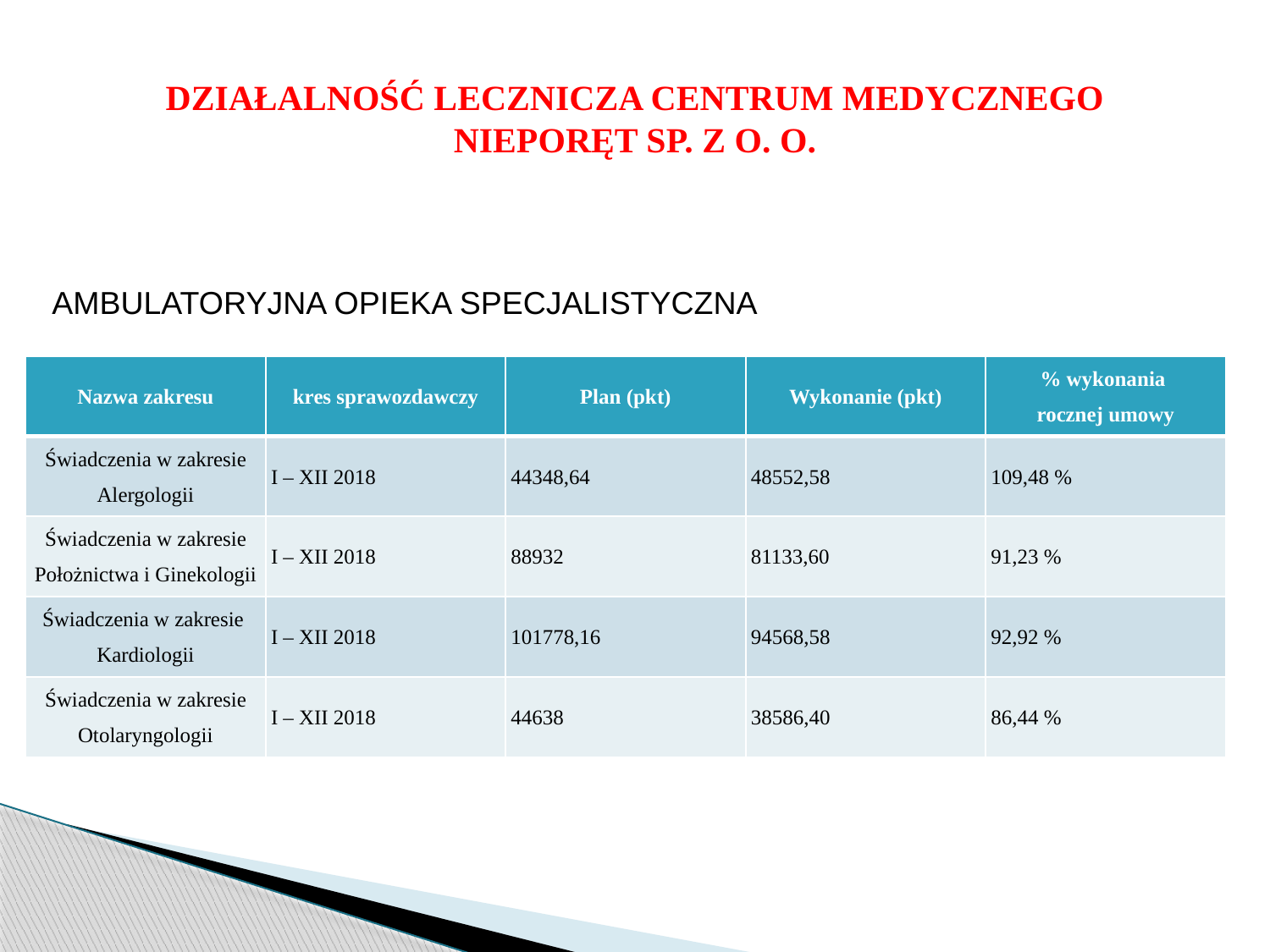

# DZIAŁALNOŚĆ LECZNICZA CENTRUM MEDYCZNEGO NIEPORĘT SP. Z O. O.
AMBULATORYJNA OPIEKA SPECJALISTYCZNA

| Nazwa zakresu | kres sprawozdawczy | Plan (pkt) | Wykonanie (pkt) | % wykonania rocznej umowy |
| --- | --- | --- | --- | --- |
| Świadczenia w zakresie Alergologii | I – XII 2018 | 44348,64 | 48552,58 | 109,48 % |
| Świadczenia w zakresie Położnictwa i Ginekologii | I – XII 2018 | 88932 | 81133,60 | 91,23 % |
| Świadczenia w zakresie Kardiologii | I – XII 2018 | 101778,16 | 94568,58 | 92,92 % |
| Świadczenia w zakresie Otolaryngologii | I – XII 2018 | 44638 | 38586,40 | 86,44 % |